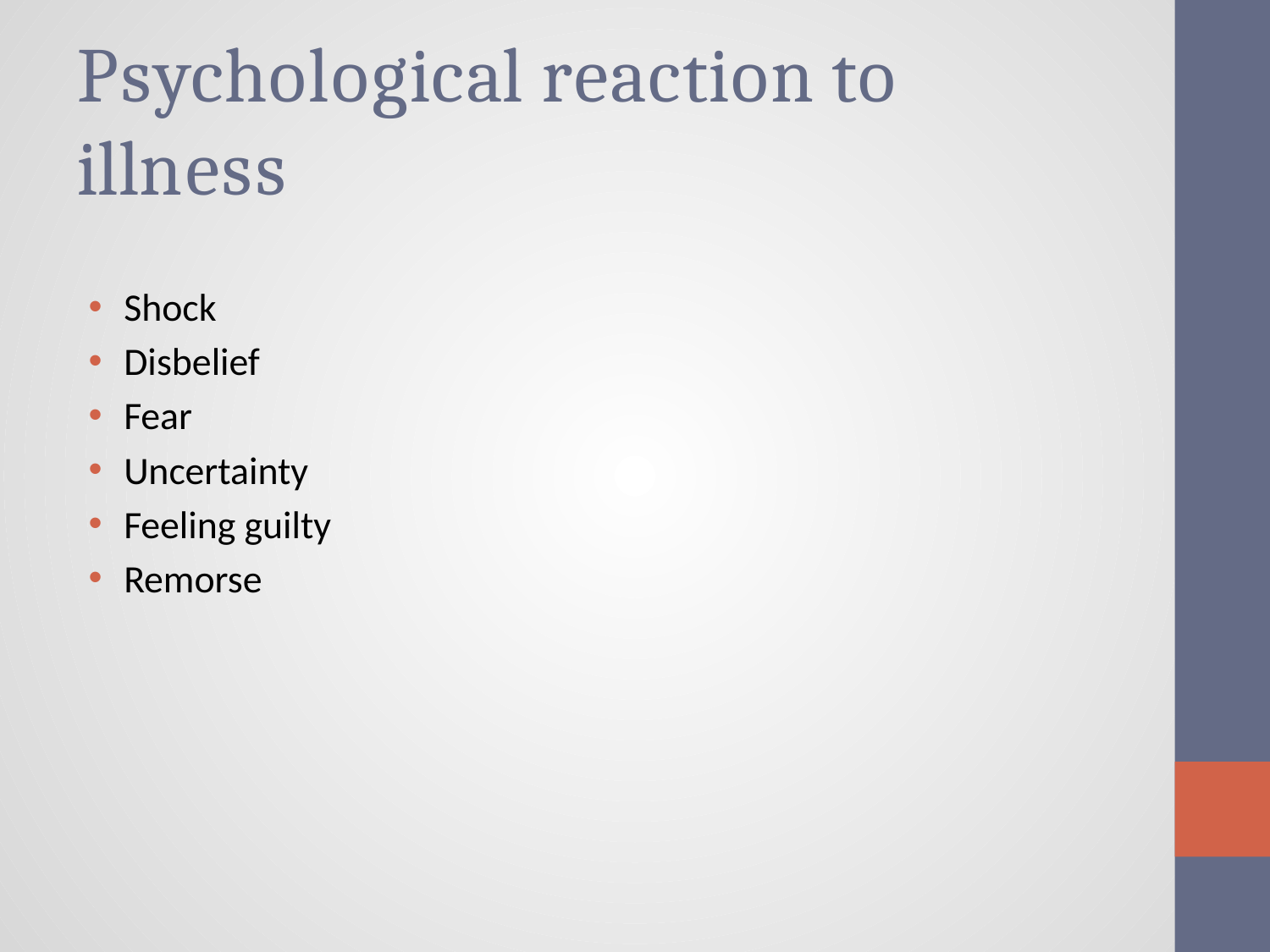

# Psychological reaction to illness

Shock
Disbelief
Fear
Uncertainty
Feeling guilty
Remorse